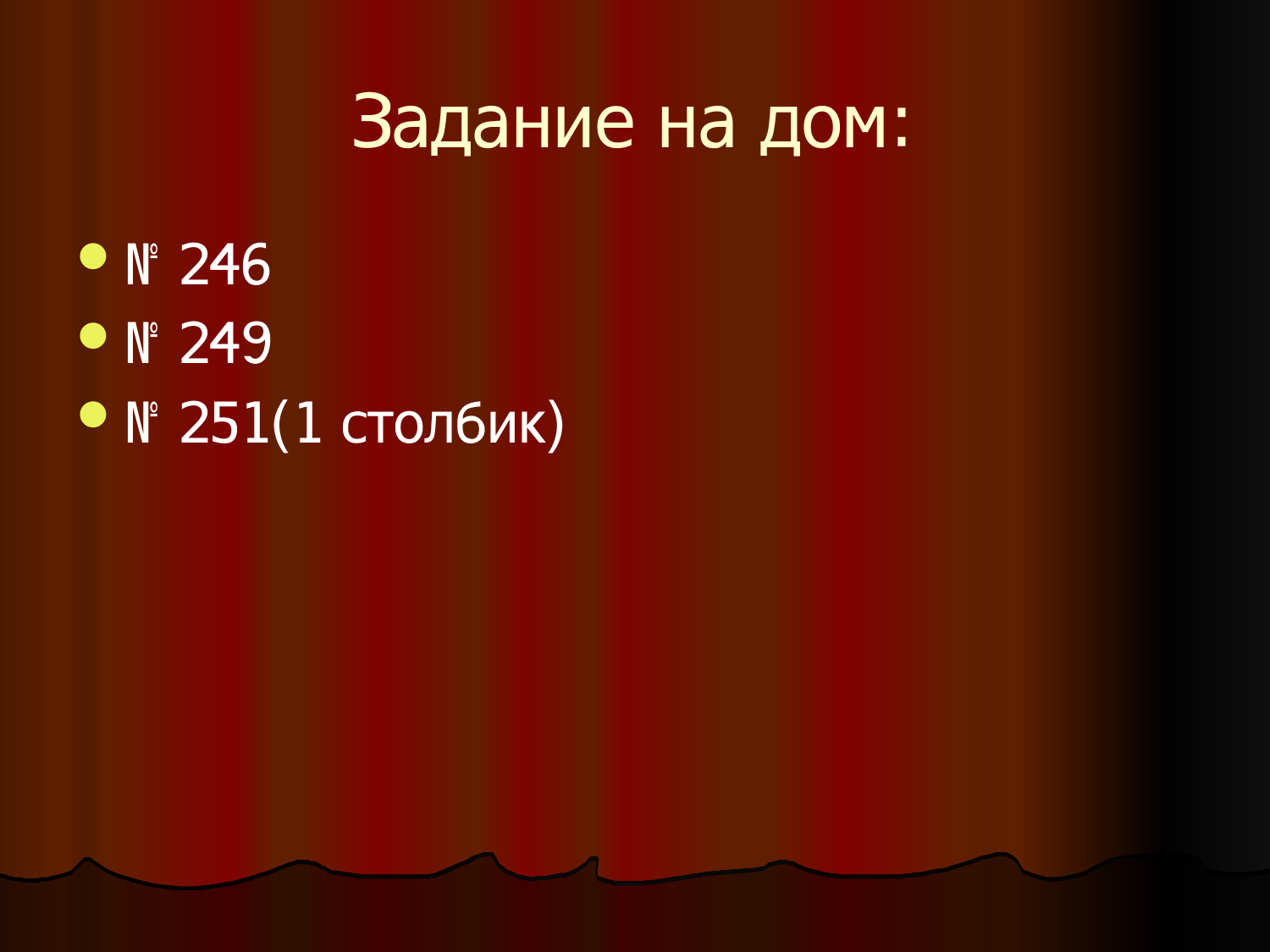

# Задание на дом:
№ 246
№ 249
№ 251(1 столбик)